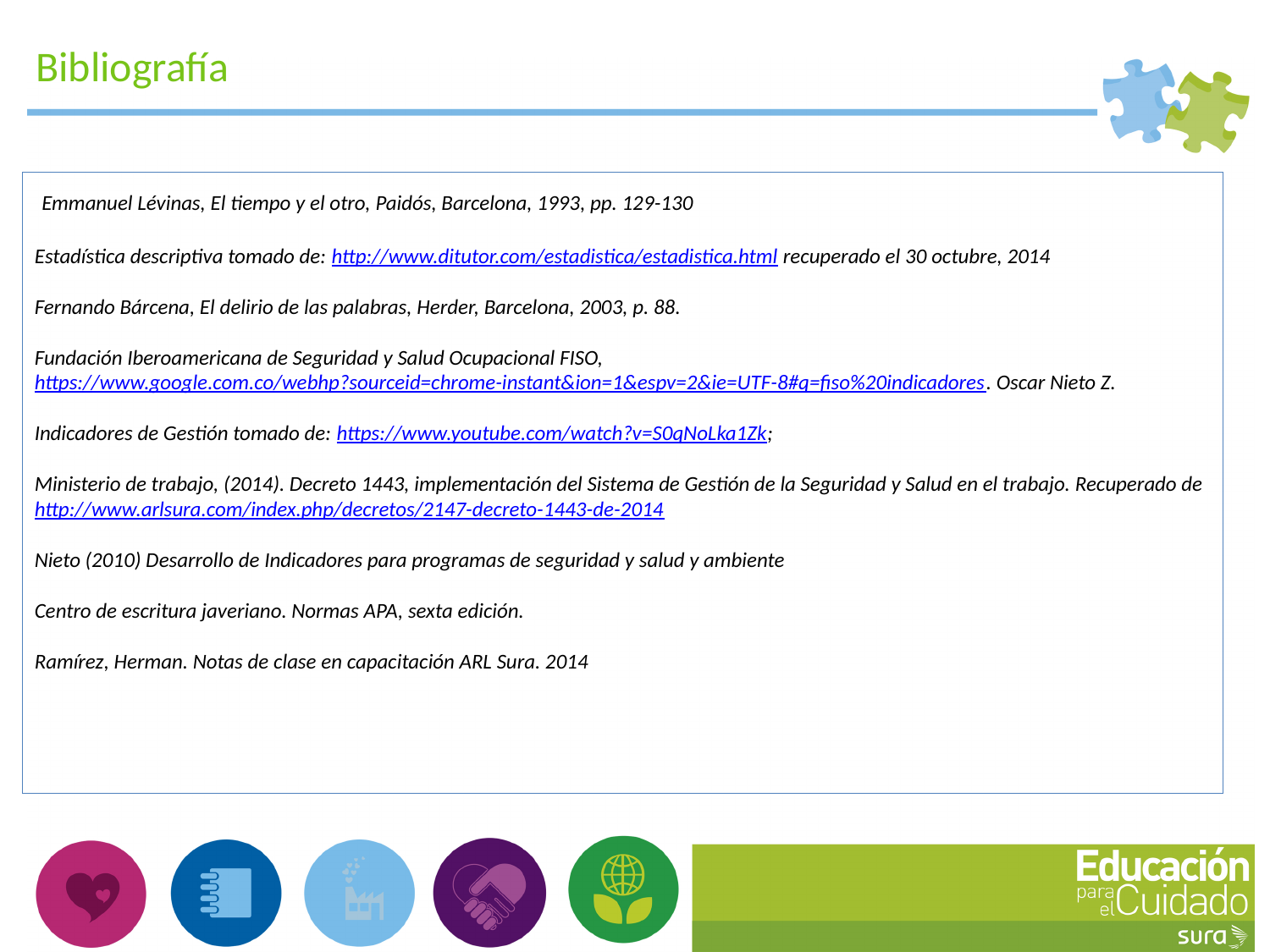

Bibliografía
 Emmanuel Lévinas, El tiempo y el otro, Paidós, Barcelona, 1993, pp. 129-130

Estadística descriptiva tomado de: http://www.ditutor.com/estadistica/estadistica.html recuperado el 30 octubre, 2014

Fernando Bárcena, El delirio de las palabras, Herder, Barcelona, 2003, p. 88.

Fundación Iberoamericana de Seguridad y Salud Ocupacional FISO,  https://www.google.com.co/webhp?sourceid=chrome-instant&ion=1&espv=2&ie=UTF-8#q=fiso%20indicadores. Oscar Nieto Z.

Indicadores de Gestión tomado de: https://www.youtube.com/watch?v=S0qNoLka1Zk;

Ministerio de trabajo, (2014). Decreto 1443, implementación del Sistema de Gestión de la Seguridad y Salud en el trabajo. Recuperado de http://www.arlsura.com/index.php/decretos/2147-decreto-1443-de-2014

Nieto (2010) Desarrollo de Indicadores para programas de seguridad y salud y ambiente

Centro de escritura javeriano. Normas APA, sexta edición.

Ramírez, Herman. Notas de clase en capacitación ARL Sura. 2014